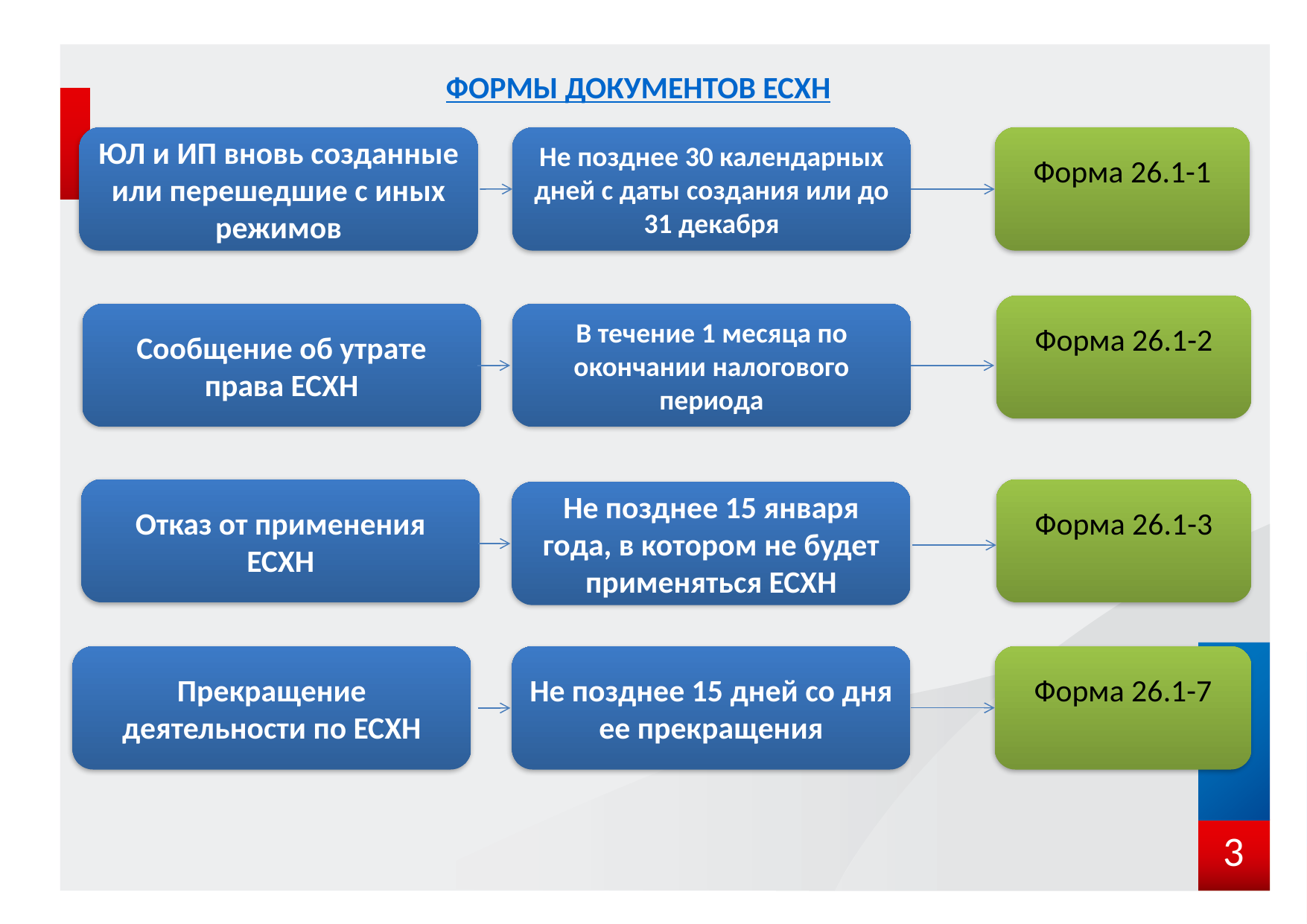

ФОРМЫ ДОКУМЕНТОВ ЕСХН
ЮЛ и ИП вновь созданные или перешедшие с иных режимов
Не позднее 30 календарных дней с даты создания или до 31 декабря
Форма 26.1-1

Форма 26.1-2

Сообщение об утрате права ЕСХН
В течение 1 месяца по окончании налогового периода
Отказ от применения ЕСХН
Форма 26.1-3

Не позднее 15 января года, в котором не будет применяться ЕСХН
Прекращение деятельности по ЕСХН
Не позднее 15 дней со дня ее прекращения
Форма 26.1-7

3